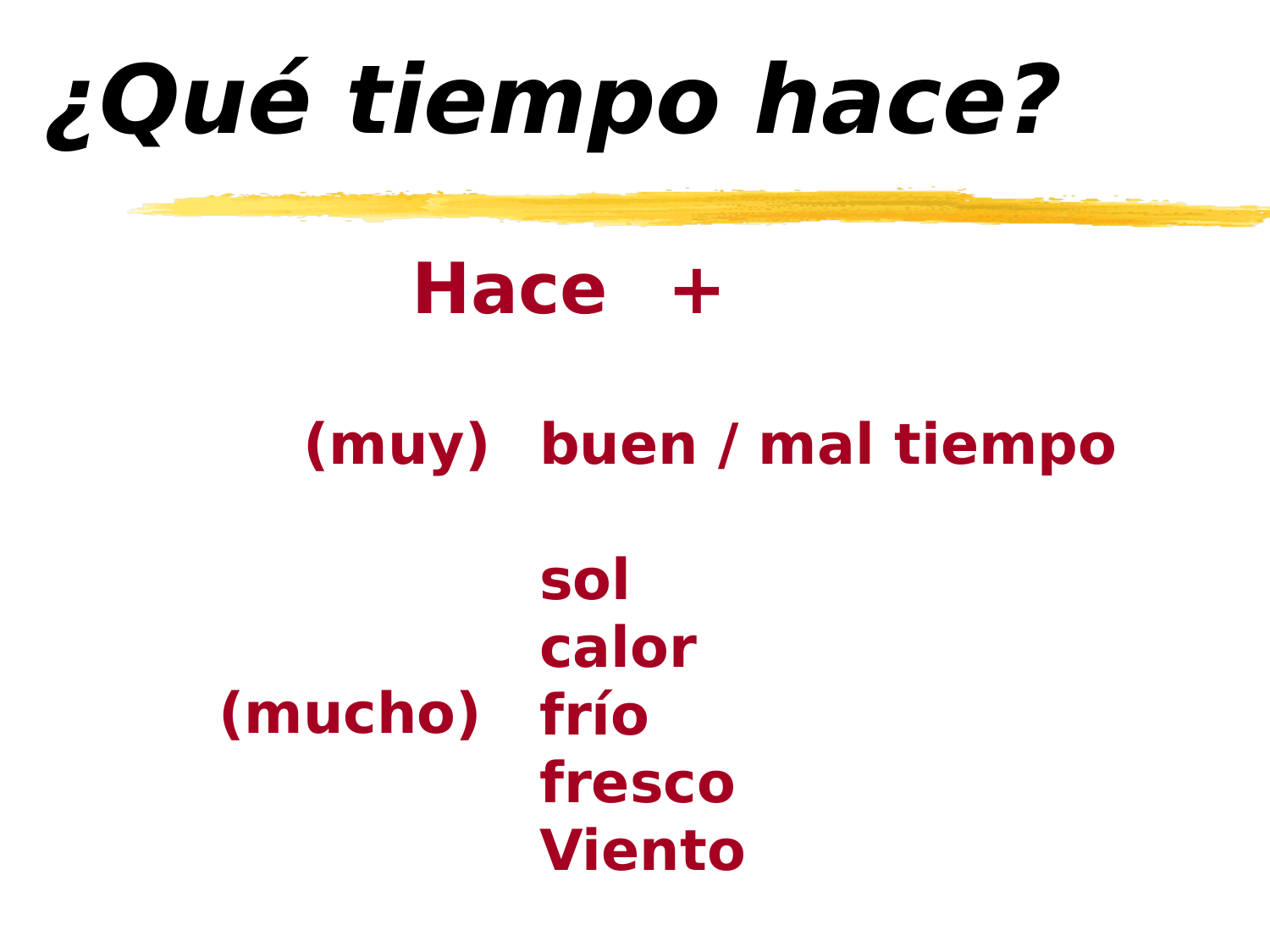

¿Qué tiempo hace?
Hace
+
(muy)
buen / mal tiempo

sol
calor
frío
fresco
Viento
(mucho)